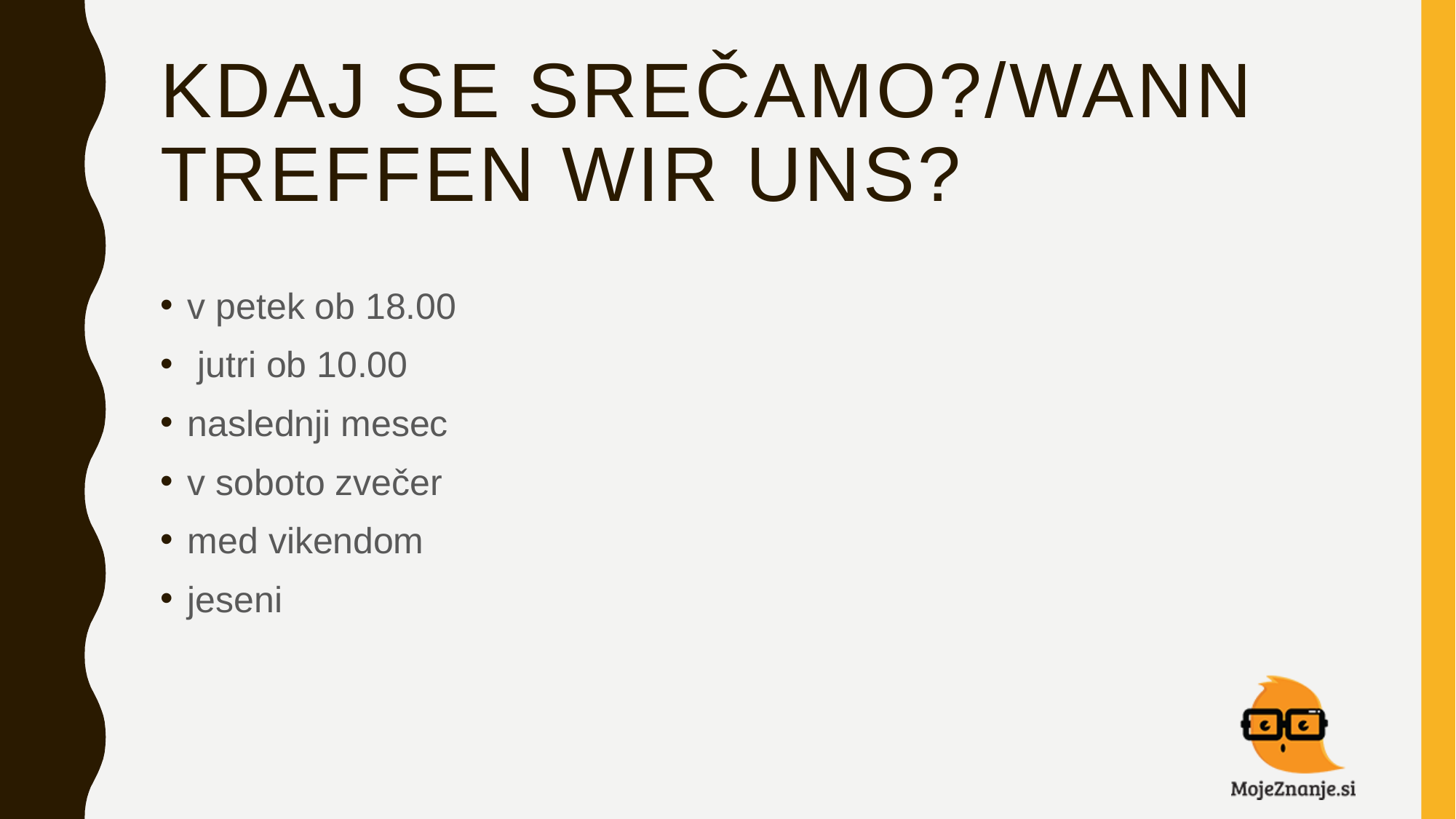

# Kdaj se srečamo?/Wann treffen WIR uns?
v petek ob 18.00
 jutri ob 10.00
naslednji mesec
v soboto zvečer
med vikendom
jeseni